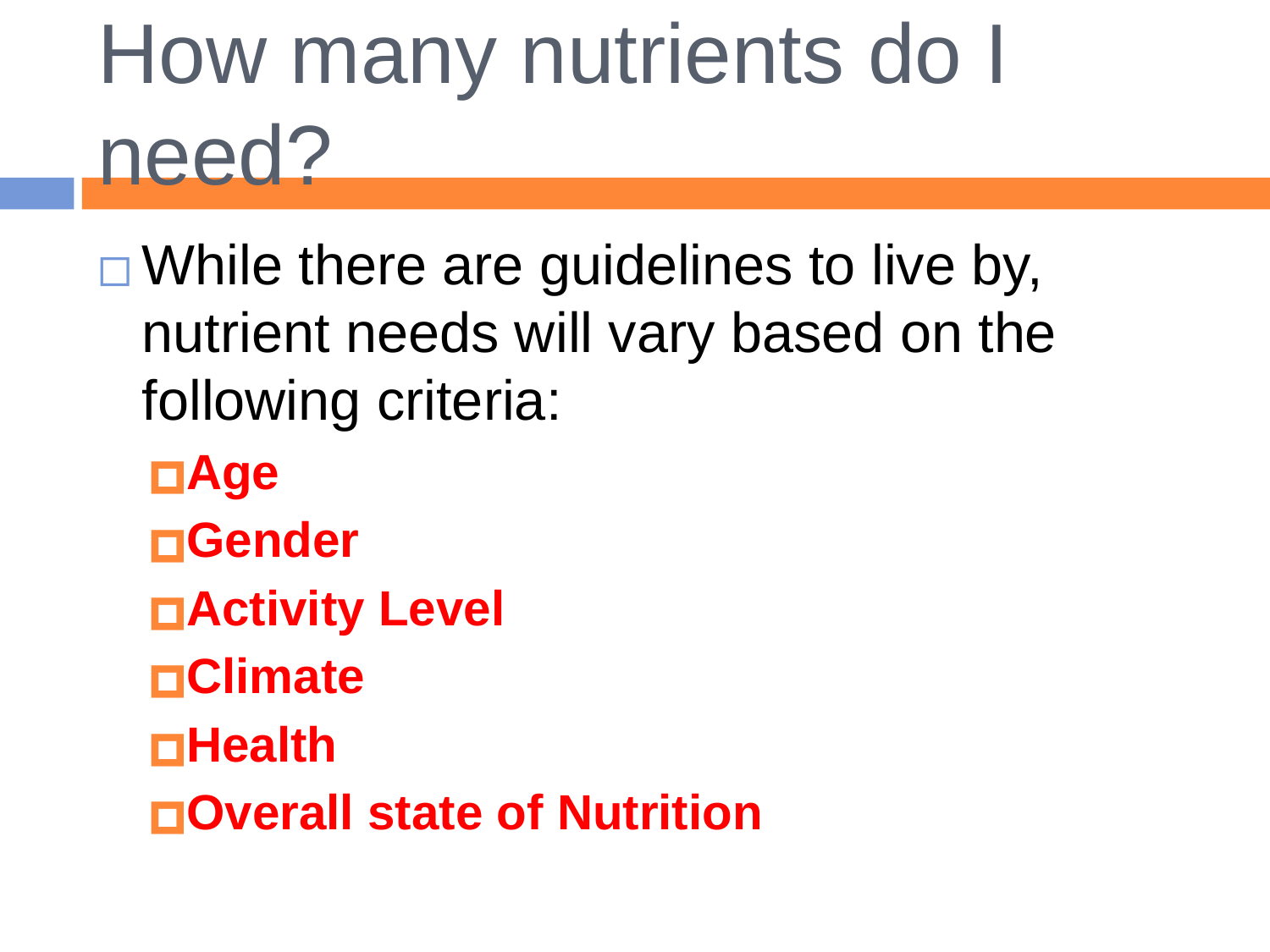

# How many nutrients do I need?
While there are guidelines to live by, nutrient needs will vary based on the following criteria:
Age
Gender
Activity Level
Climate
Health
Overall state of Nutrition